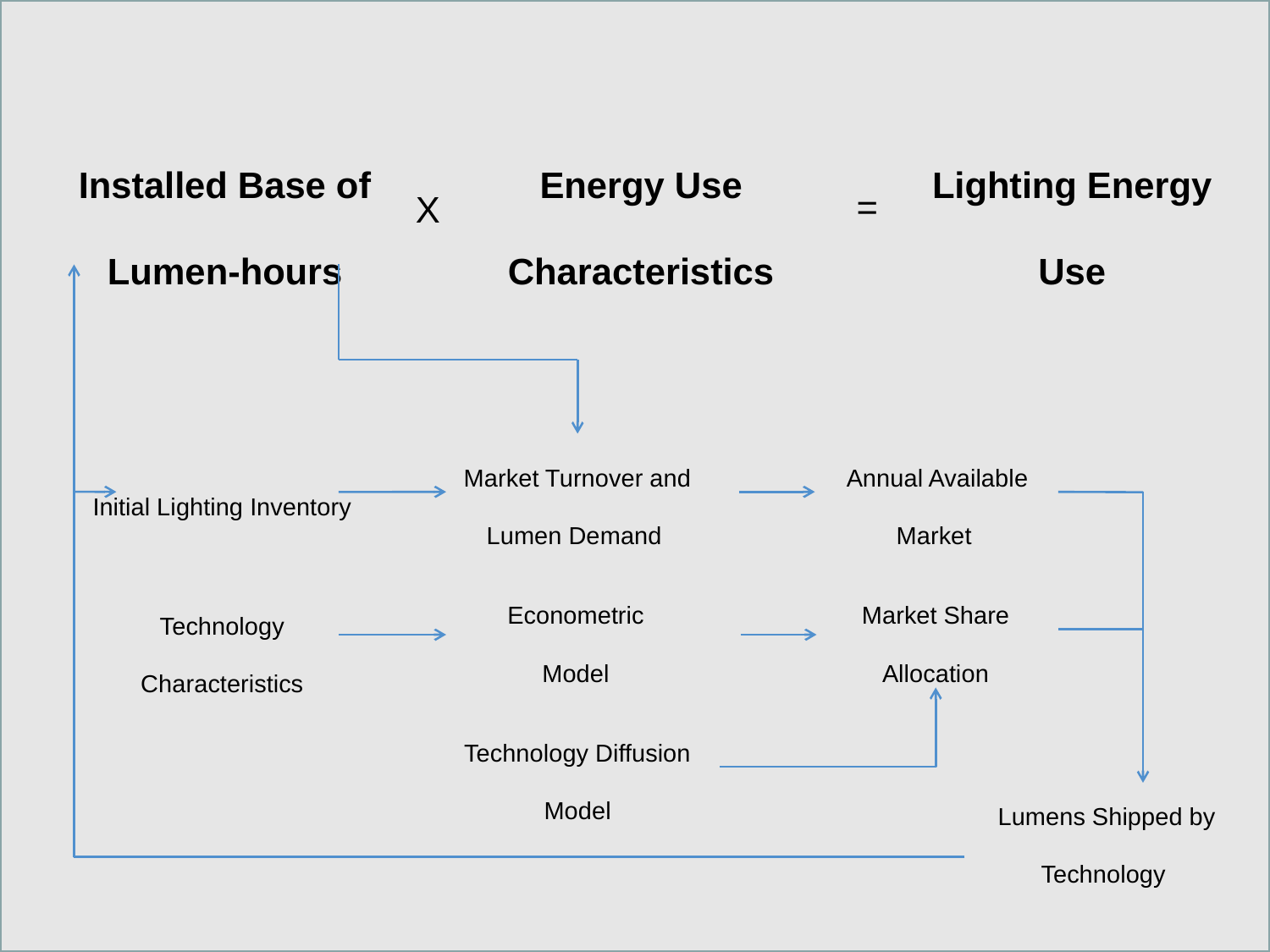

Installed Base of Lumen-hours
Energy Use Characteristics
Lighting Energy Use
X
=
Initial Lighting Inventory
Market Turnover and Lumen Demand
Annual Available Market
Econometric
 Model
Market Share Allocation
Technology Characteristics
Technology Diffusion Model
Lumens Shipped by Technology